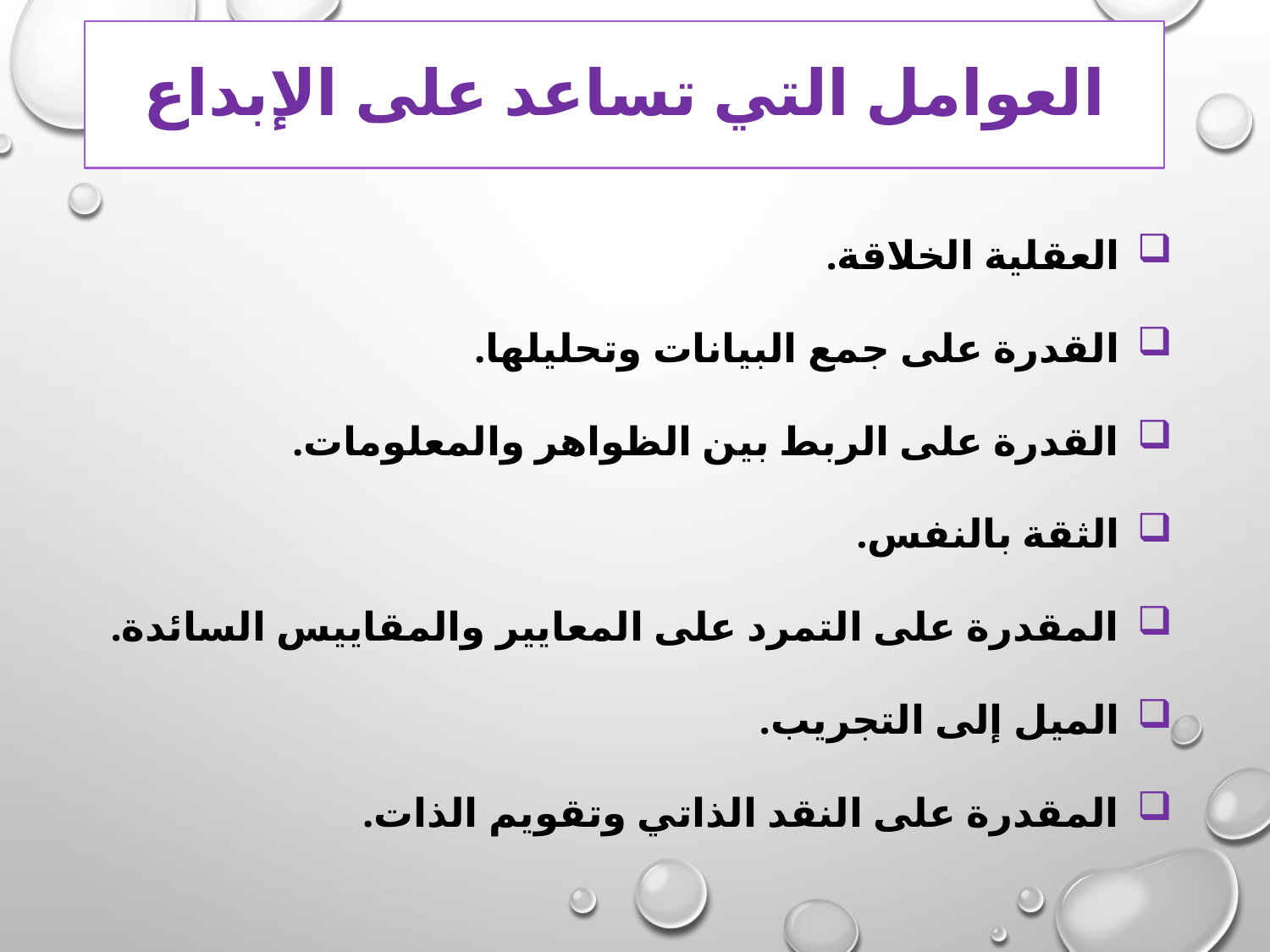

# العوامل التي تساعد على الإبداع
 العقلية الخلاقة.
 القدرة على جمع البيانات وتحليلها.
 القدرة على الربط بين الظواهر والمعلومات.
 الثقة بالنفس.
 المقدرة على التمرد على المعايير والمقاييس السائدة.
 الميل إلى التجريب.
 المقدرة على النقد الذاتي وتقويم الذات.